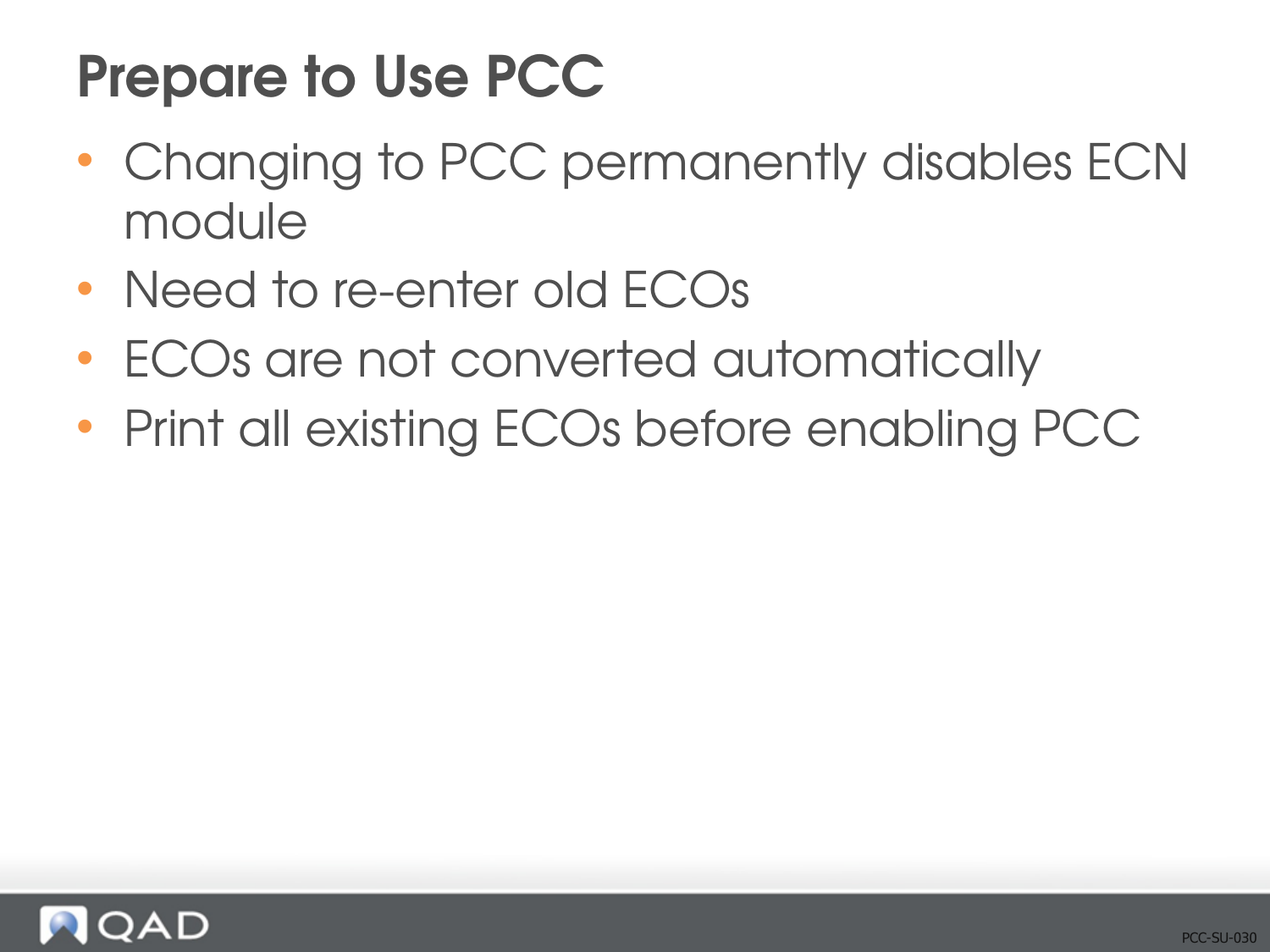

# Prepare to Use PCC
Changing to PCC permanently disables ECN module
Need to re-enter old ECOs
ECOs are not converted automatically
Print all existing ECOs before enabling PCC

PCC-SU-030